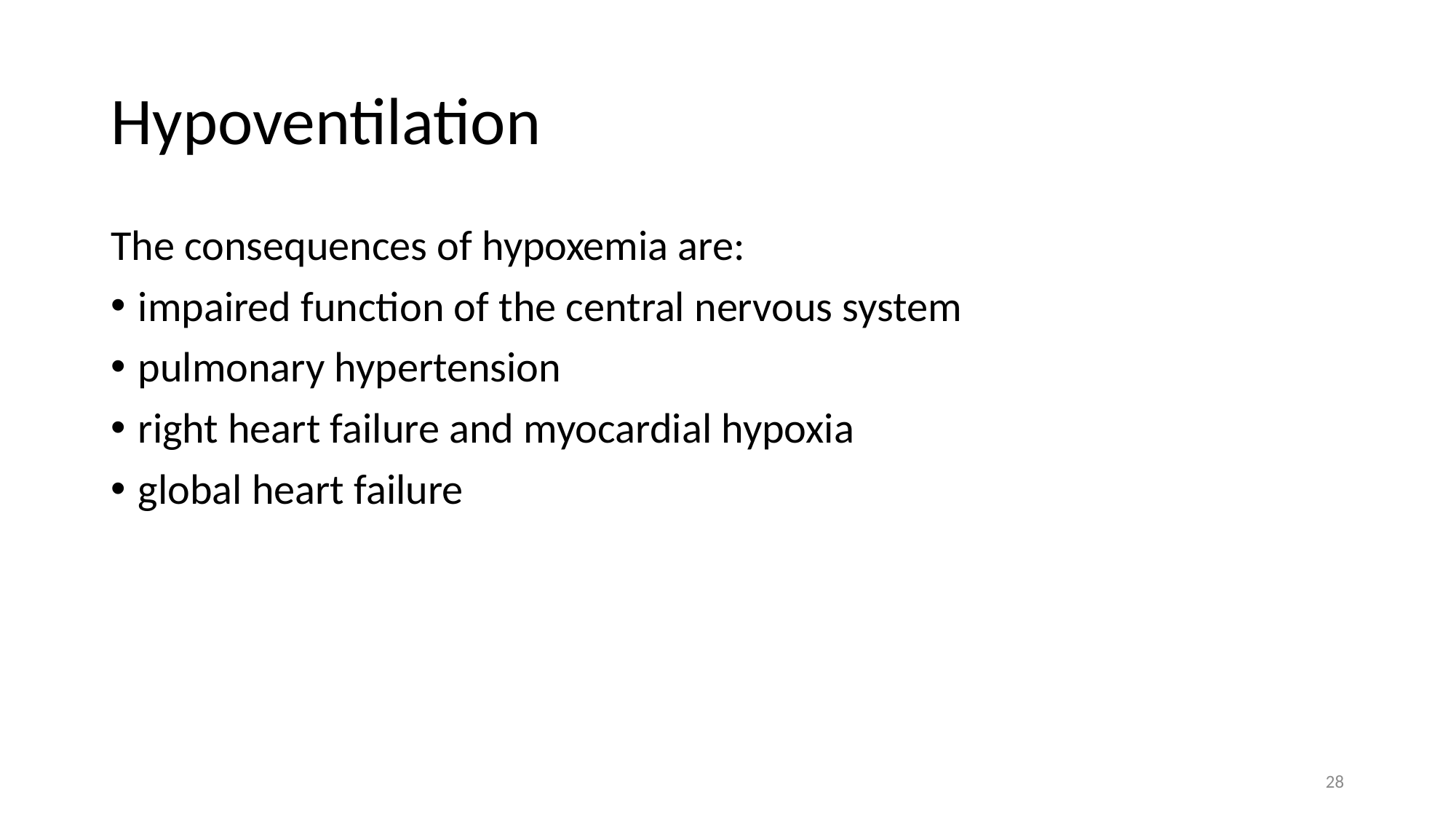

# Hypoventilation
The consequences of hypoxemia are:
impaired function of the central nervous system
pulmonary hypertension
right heart failure and myocardial hypoxia
global heart failure
28